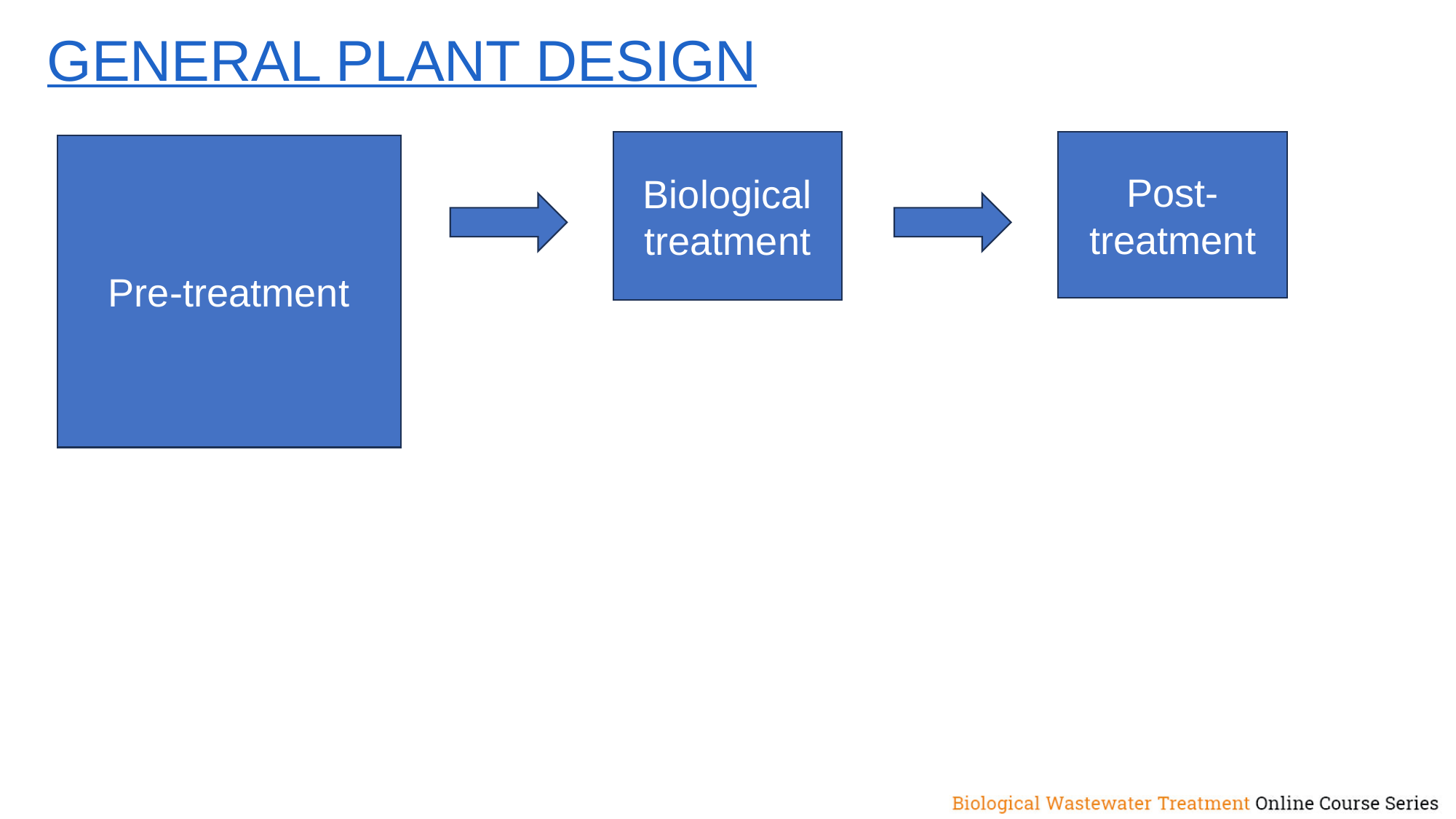

General Plant design
Biological treatment
Post-treatment
Pre-treatment